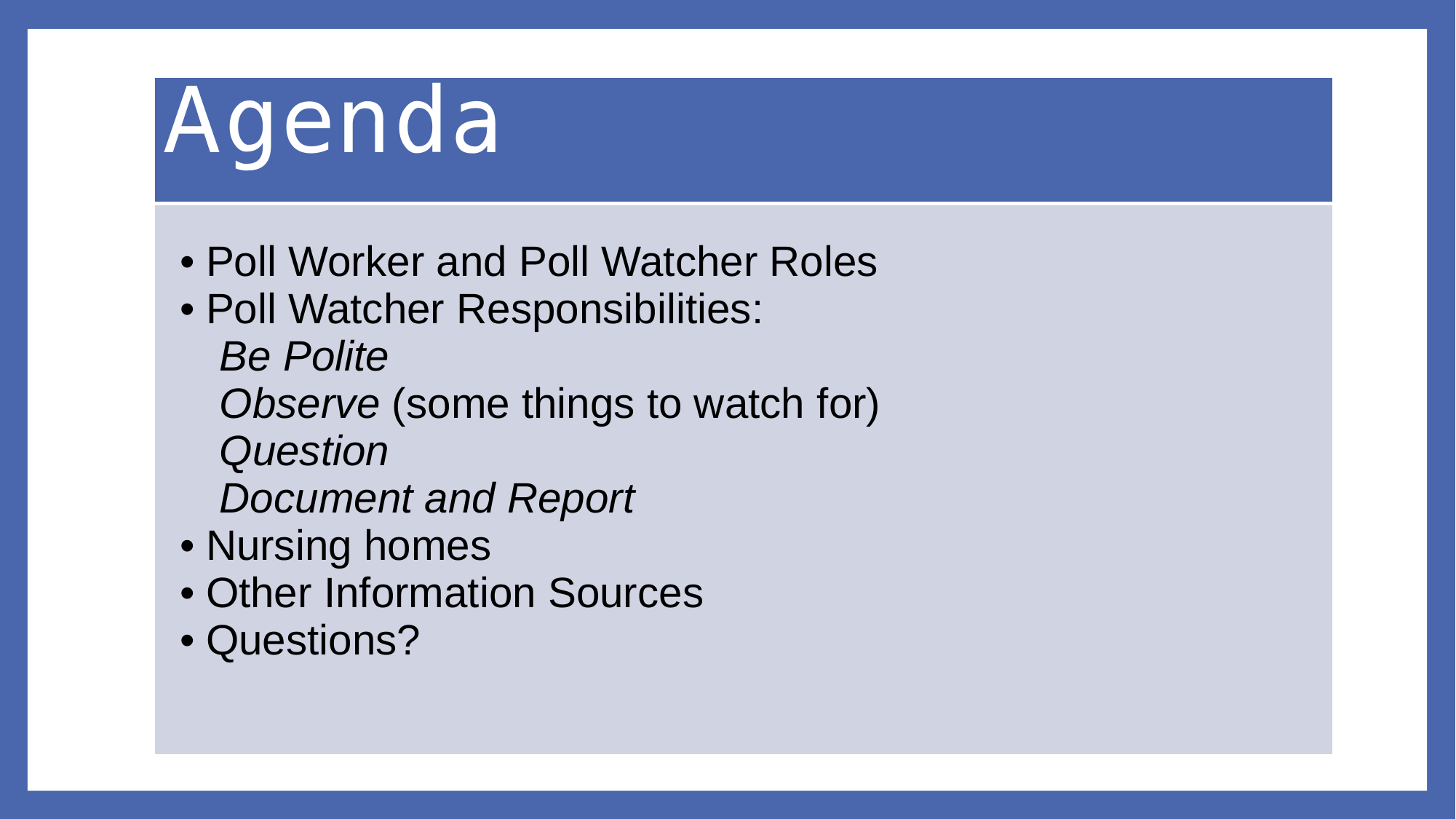

| Agenda |
| --- |
| Poll Worker and Poll Watcher Roles Poll Watcher Responsibilities: Be Polite Observe (some things to watch for) Question Document and Report Nursing homes Other Information Sources Questions? |